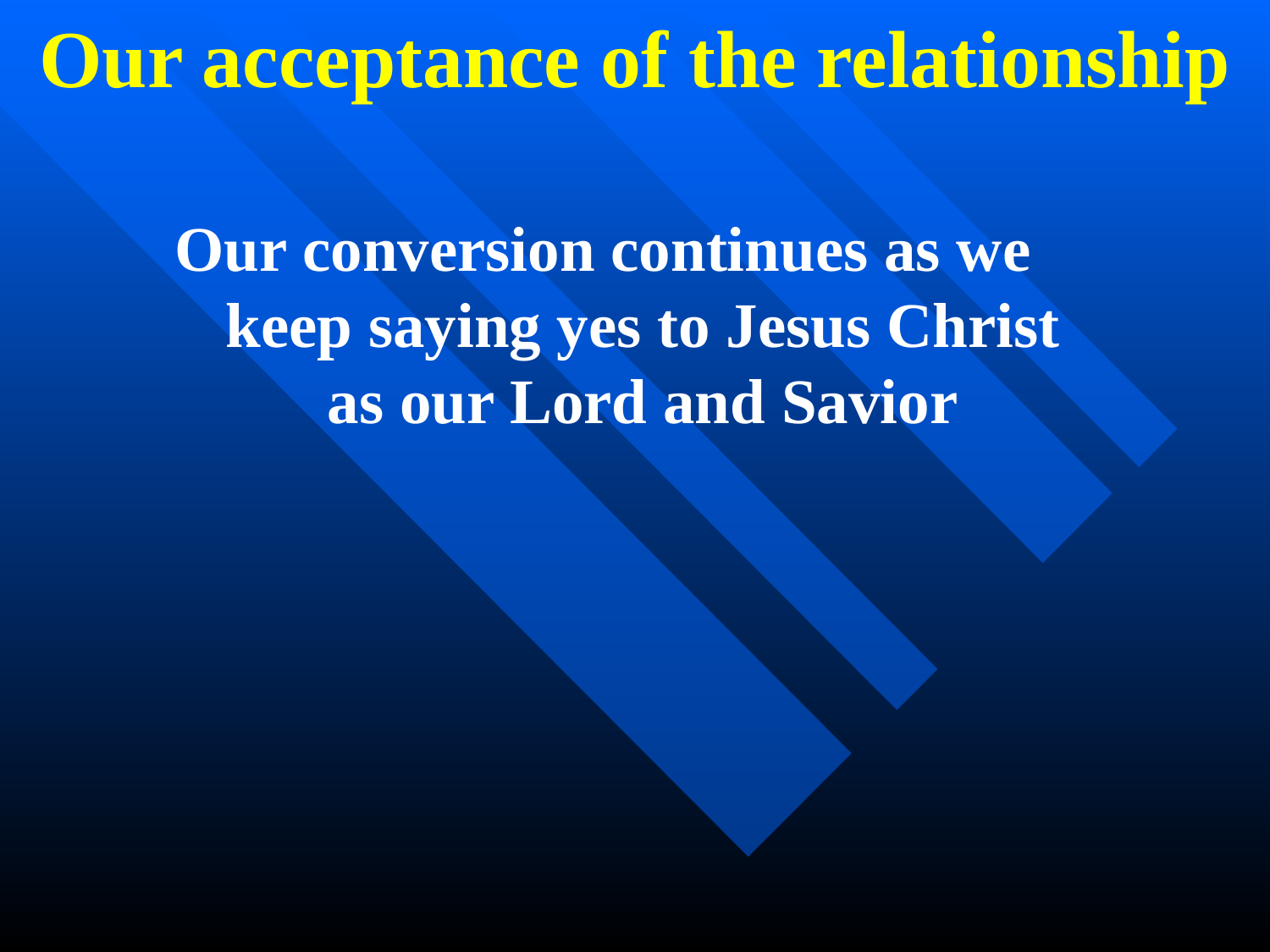

Our acceptance of the relationship
Our conversion continues as we keep saying yes to Jesus Christ as our Lord and Savior